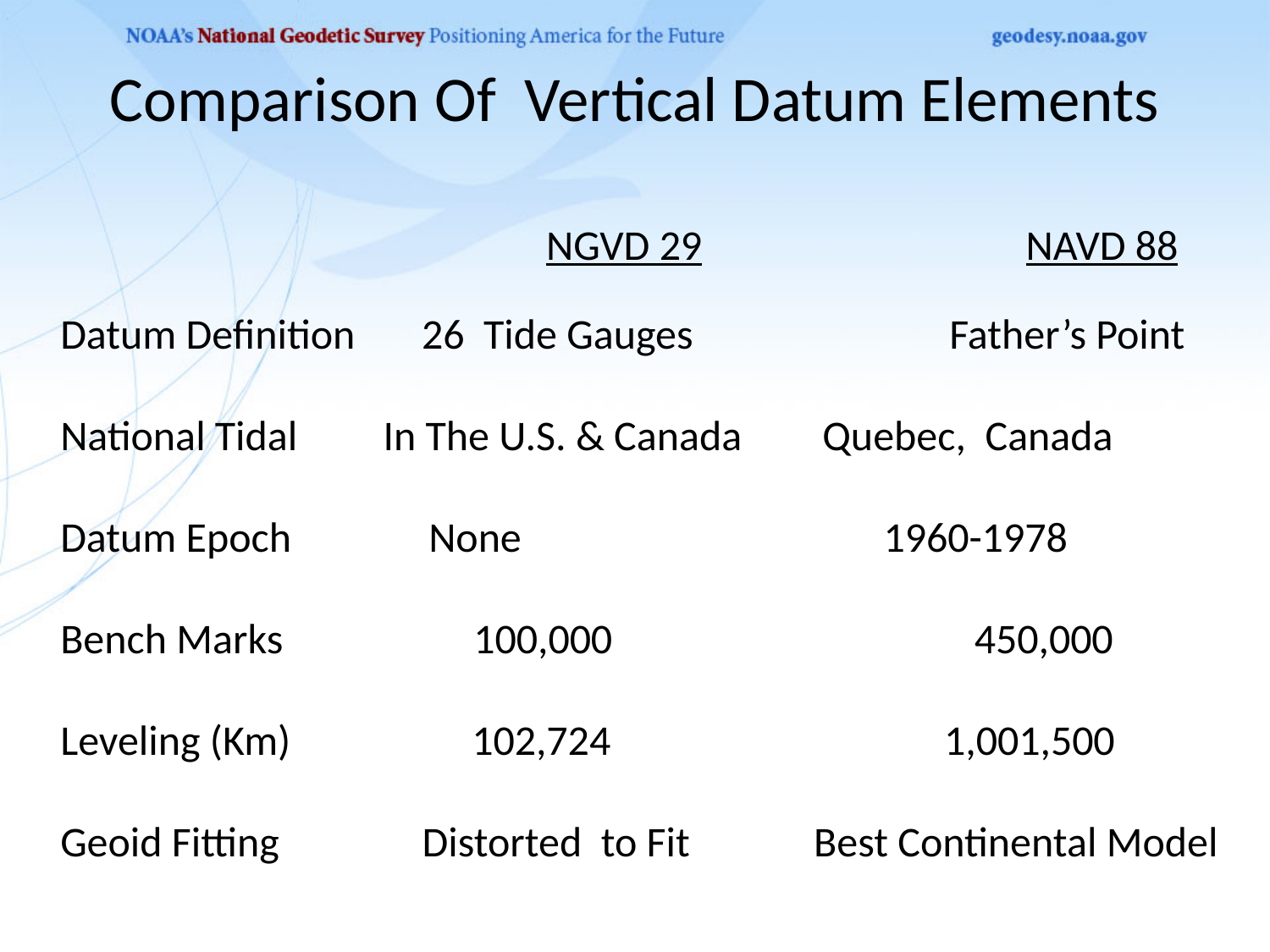

# Comparison Of  Vertical Datum Elements

				           NGVD 29                                  NAVD 88

Datum Definition       26  Tide Gauges              	Father’s Point

National Tidal         In The U.S. & Canada        	Quebec,  Canada

Datum Epoch	            None                                      1960-1978

Bench Marks                    100,000                                      450,000

Leveling (Km)                   102,724                                   1,001,500

Geoid Fitting               Distorted  to Fit             Best Continental Model